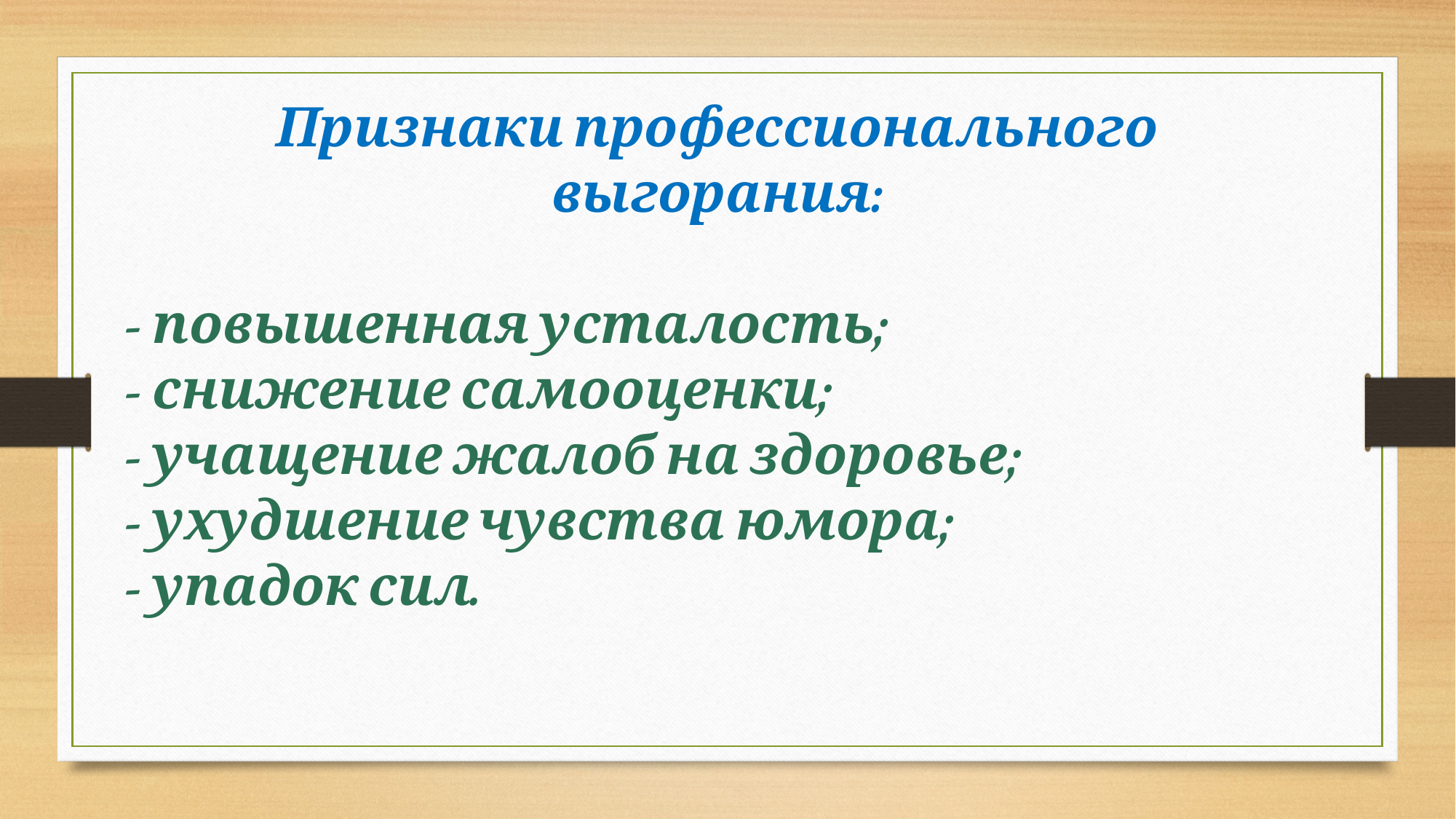

Признаки профессионального выгорания:

- повышенная усталость;
- снижение самооценки;
- учащение жалоб на здоровье;
- ухудшение чувства юмора;
- упадок сил.